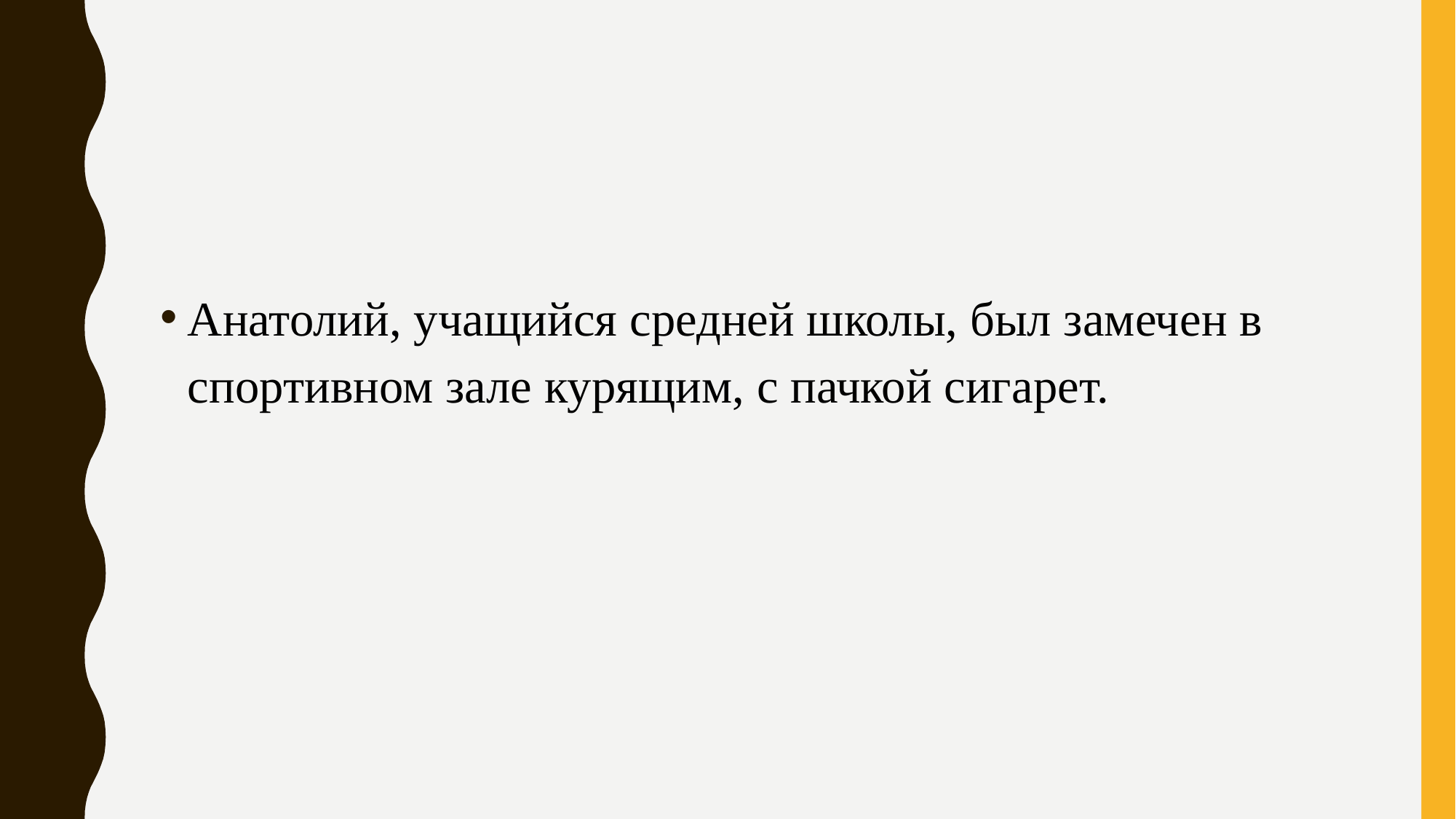

#
Анатолий, учащийся средней школы, был замечен в спортивном зале курящим, с пачкой сигарет.